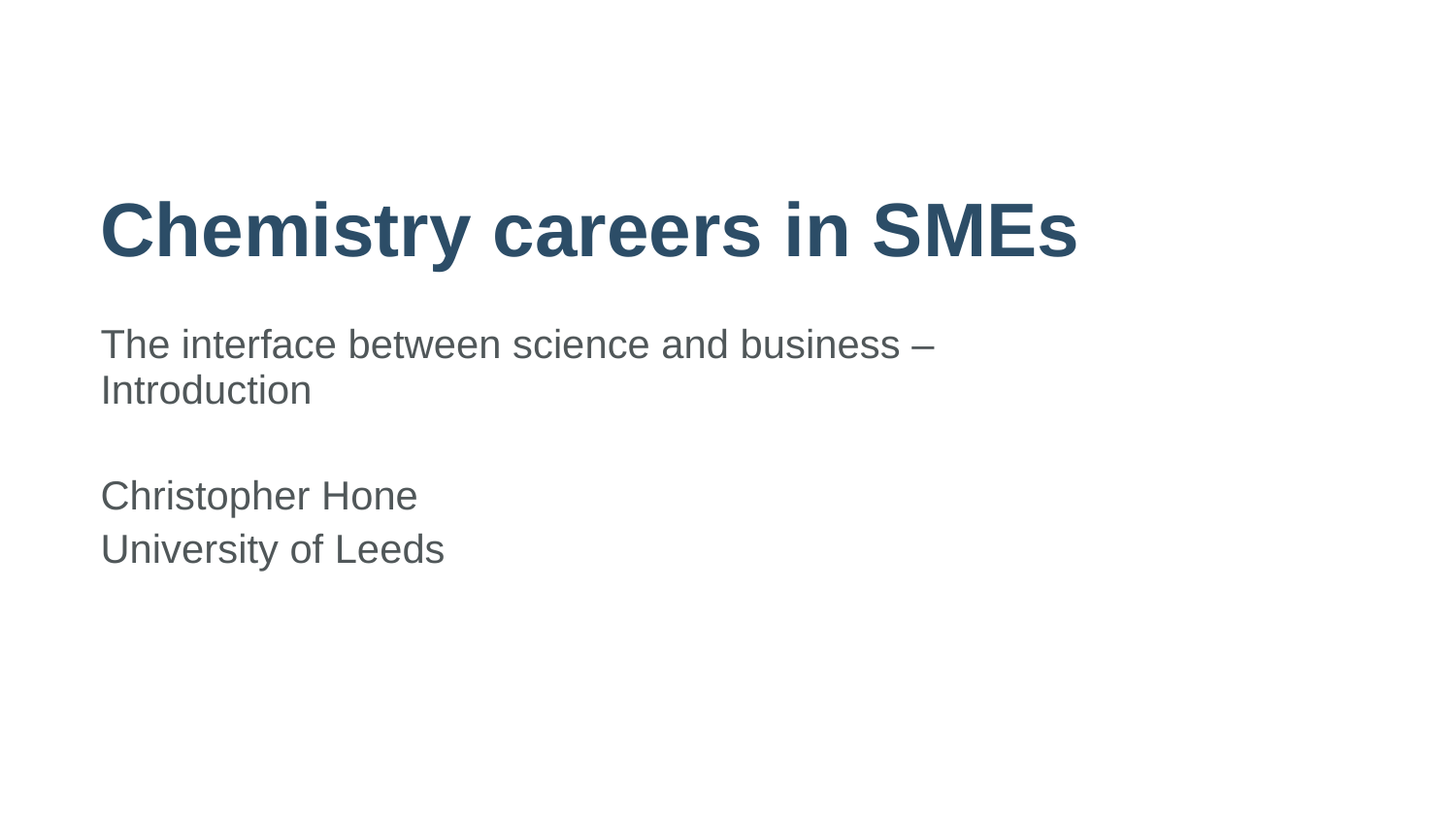

# Chemistry careers in SMEs
The interface between science and business – Introduction

Christopher Hone
University of Leeds